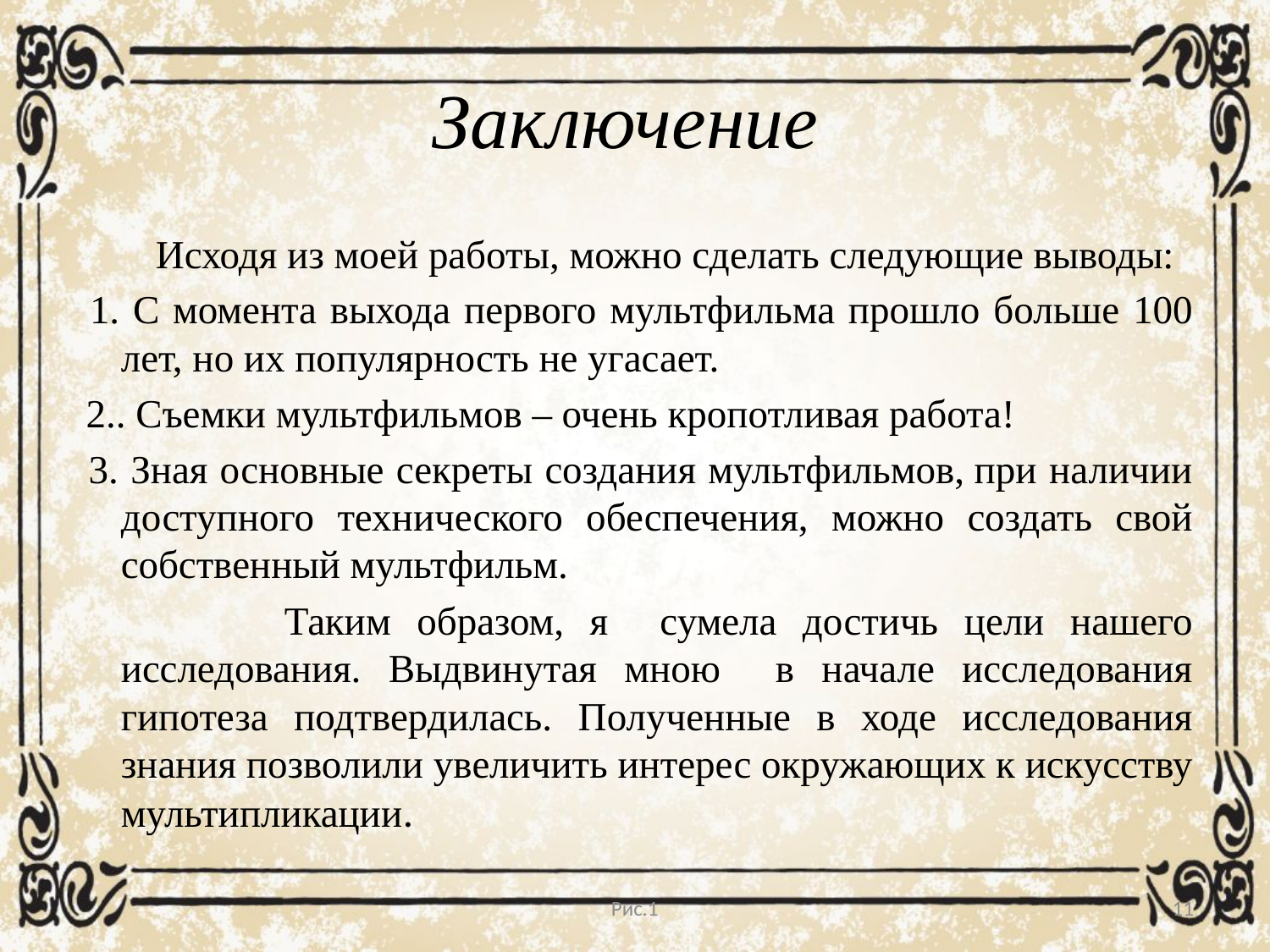

# Заключение
        Исходя из моей работы, можно сделать следующие выводы:
 1. С момента выхода первого мультфильма прошло больше 100 лет, но их популярность не угасает.
 2.. Съемки мультфильмов – очень кропотливая работа!
 3. Зная основные секреты создания мультфильмов, при наличии доступного технического обеспечения, можно создать свой собственный мультфильм.
        Таким образом, я  сумела достичь цели нашего исследования. Выдвинутая мною  в начале исследования гипотеза подтвердилась. Полученные в ходе исследования знания позволили увеличить интерес окружающих к искусству мультипликации.

Рис.1
11